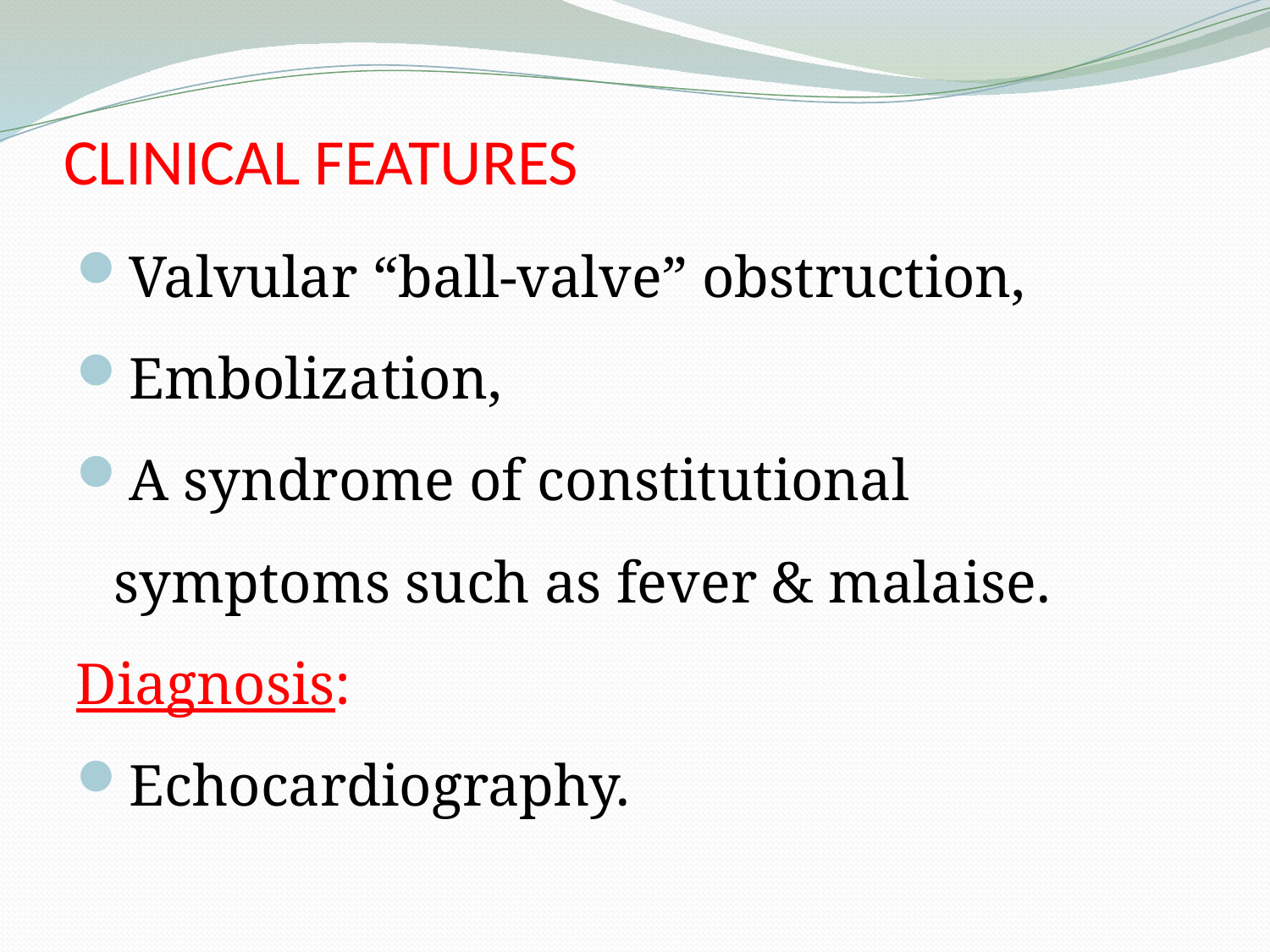

# CLINICAL FEATURES
Valvular “ball-valve” obstruction,
Embolization,
A syndrome of constitutional symptoms such as fever & malaise.
Diagnosis:
Echocardiography.